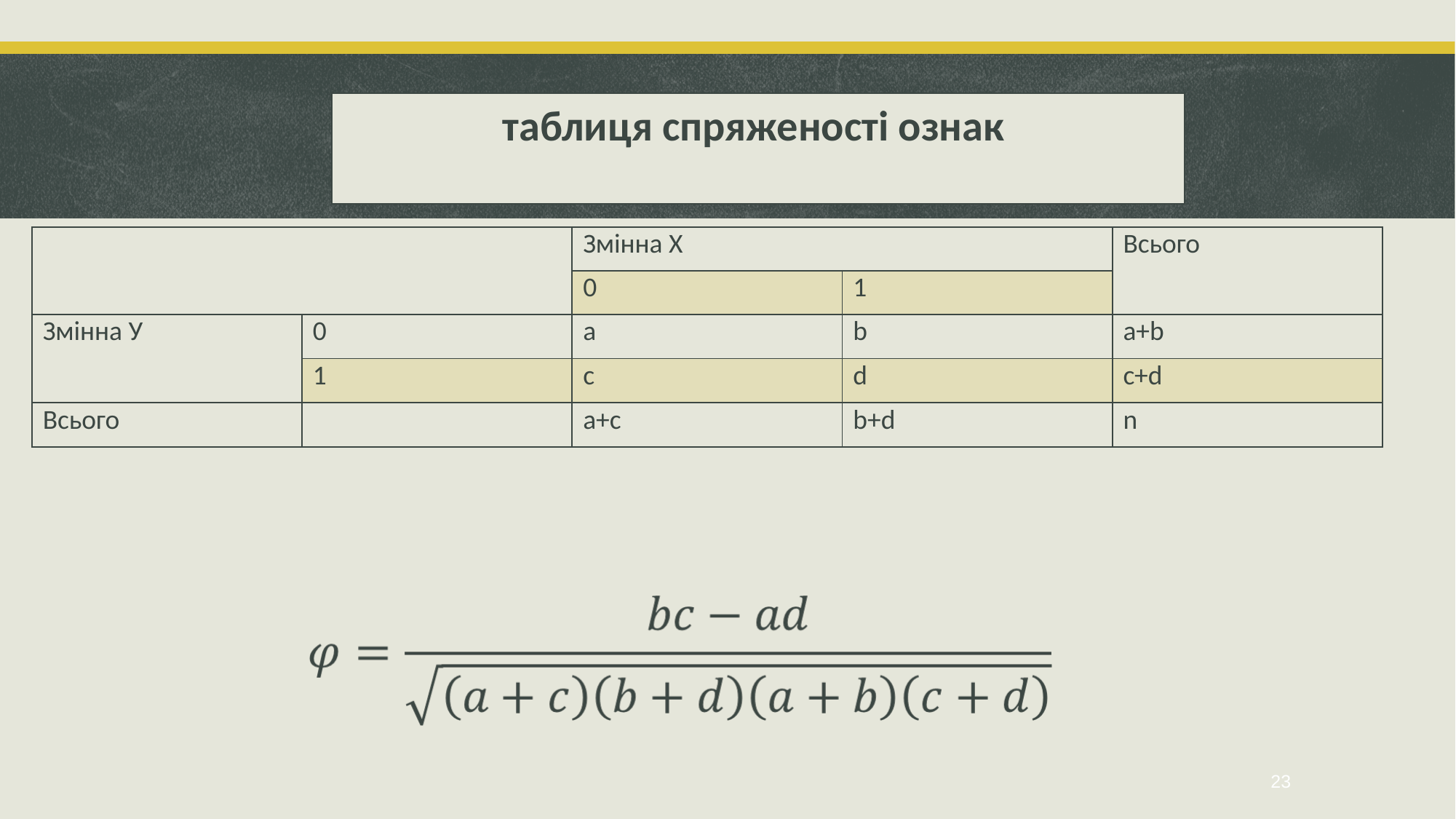

таблиця спряженості ознак
|  |  | Змінна Х |  | Всього |
| --- | --- | --- | --- | --- |
|  |  | 0 | 1 |  |
| Змінна У | 0 | a | b | a+b |
|  | 1 | c | d | c+d |
| Всього |  | a+c | b+d | n |

23